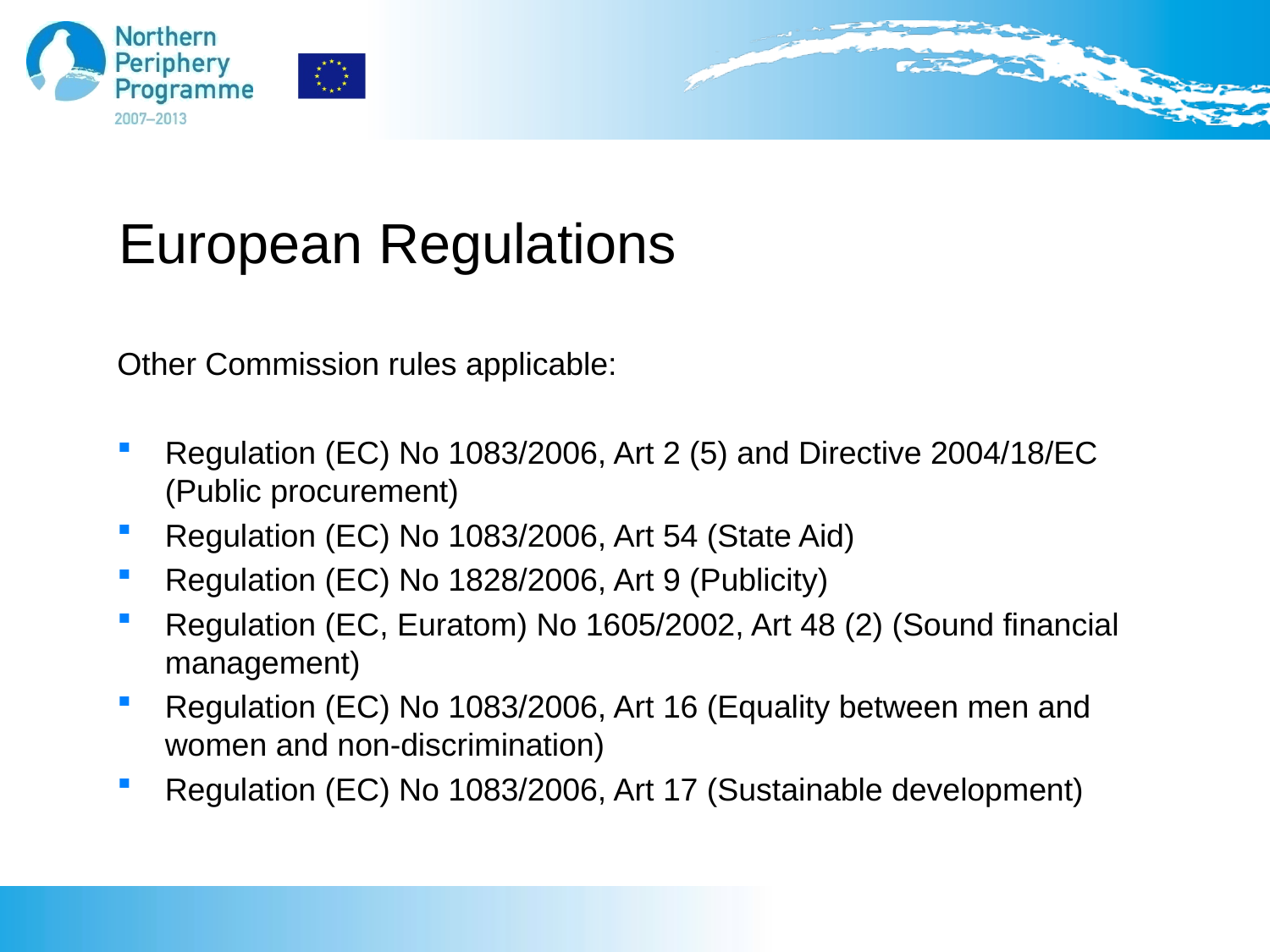

# European Regulations
Other Commission rules applicable:

Regulation (EC) No 1083/2006, Art 2 (5) and Directive 2004/18/EC (Public procurement)
Regulation (EC) No 1083/2006, Art 54 (State Aid)
Regulation (EC) No 1828/2006, Art 9 (Publicity)
Regulation (EC, Euratom) No 1605/2002, Art 48 (2) (Sound financial management)
Regulation (EC) No 1083/2006, Art 16 (Equality between men and women and non-discrimination)
Regulation (EC) No 1083/2006, Art 17 (Sustainable development)